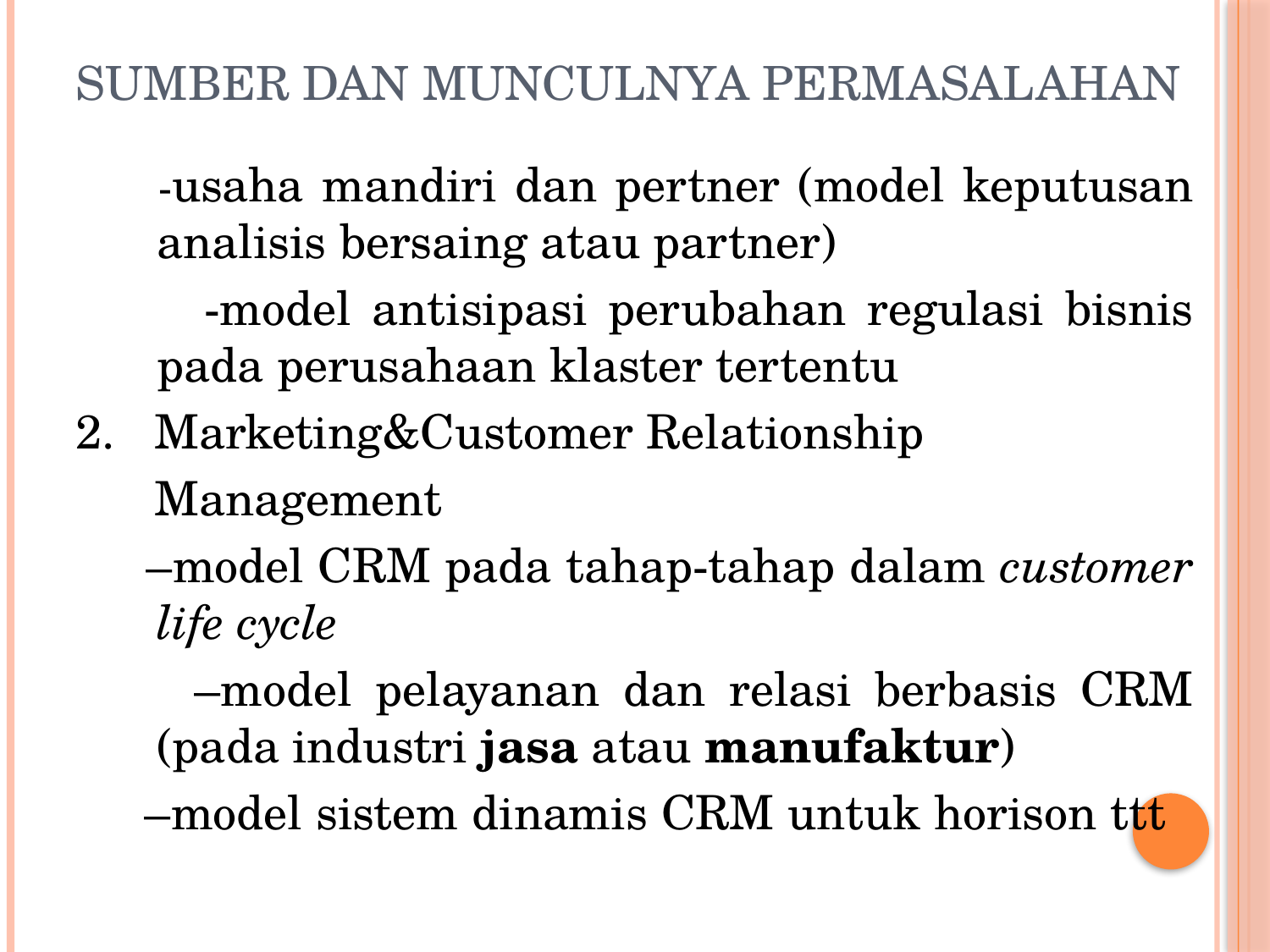

# Sumber dan Munculnya Permasalahan
     -usaha mandiri dan pertner (model keputusan analisis bersaing atau partner)
      -model antisipasi perubahan regulasi bisnis pada perusahaan klaster tertentu
2.   Marketing&Customer Relationship
      Management
     –model CRM pada tahap-tahap dalam customer life cycle
     –model pelayanan dan relasi berbasis CRM (pada industri jasa atau manufaktur)
     –model sistem dinamis CRM untuk horison ttt